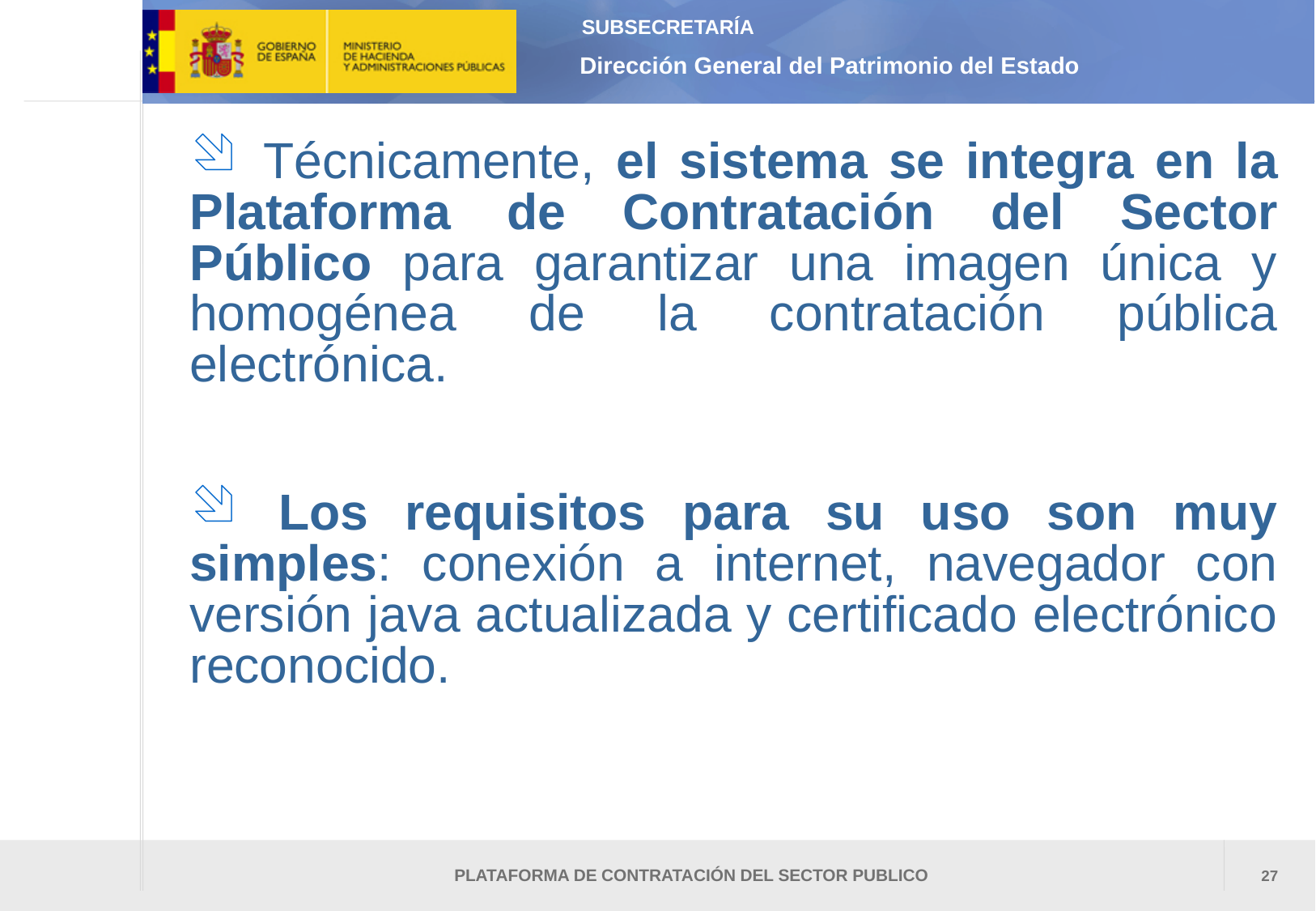

Técnicamente, el sistema se integra en la Plataforma de Contratación del Sector Público para garantizar una imagen única y homogénea de la contratación pública electrónica.

 Los requisitos para su uso son muy simples: conexión a internet, navegador con versión java actualizada y certificado electrónico reconocido.